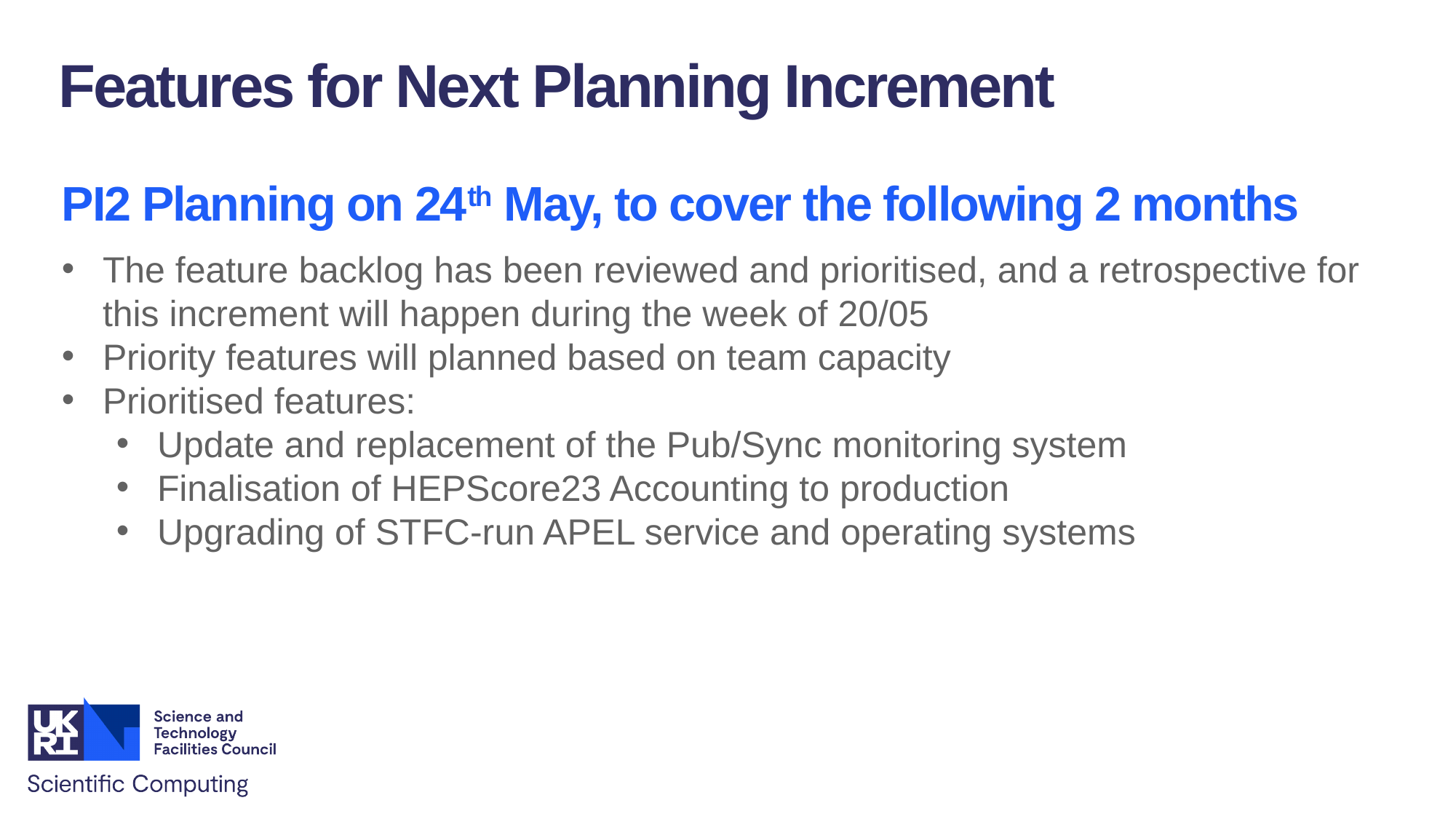

Features for Next Planning Increment
PI2 Planning on 24th May, to cover the following 2 months
The feature backlog has been reviewed and prioritised, and a retrospective for this increment will happen during the week of 20/05
Priority features will planned based on team capacity
Prioritised features:
Update and replacement of the Pub/Sync monitoring system
Finalisation of HEPScore23 Accounting to production
Upgrading of STFC-run APEL service and operating systems